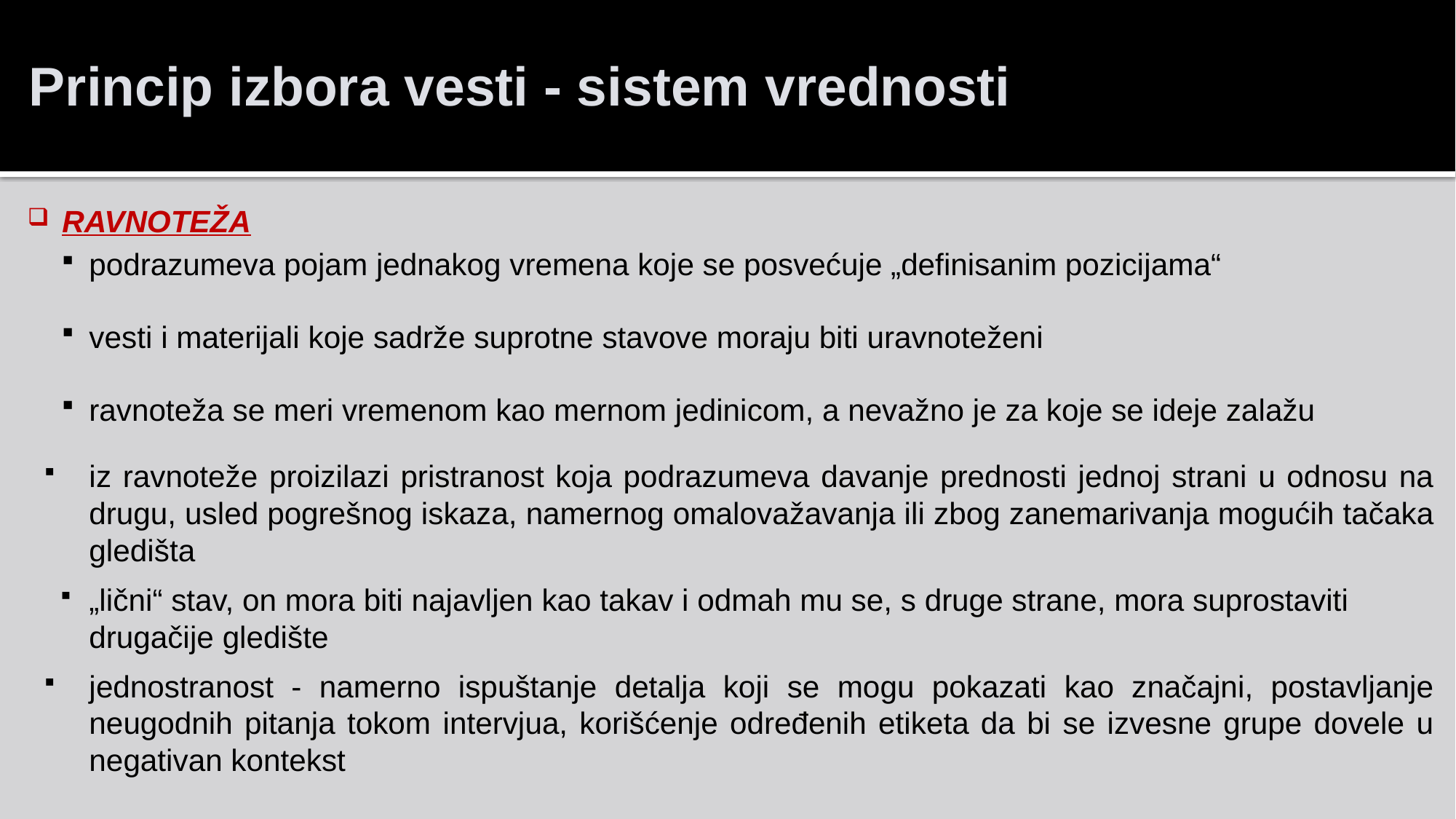

# Princip izbora vesti - sistem vrednosti
RAVNOTEŽA
podrazumeva pojam jednakog vremena koje se posvećuje „definisanim pozicijama“

vesti i materijali koje sadrže suprotne stavove moraju biti uravnoteženi

ravnoteža se meri vremenom kao mernom jedinicom, a nevažno je za koje se ideje zalažu

iz ravnoteže proizilazi pristranost koja podrazumeva davanje prednosti jednoj strani u odnosu na drugu, usled pogrešnog iskaza, namernog omalovažavanja ili zbog zanemarivanja mogućih tačaka gledišta

„lični“ stav, on mora biti najavljen kao takav i odmah mu se, s druge strane, mora suprostaviti drugačije gledište

jednostranost - namerno ispuštanje detalja koji se mogu pokazati kao značajni, postavljanje neugodnih pitanja tokom intervjua, korišćenje određenih etiketa da bi se izvesne grupe dovele u negativan kontekst